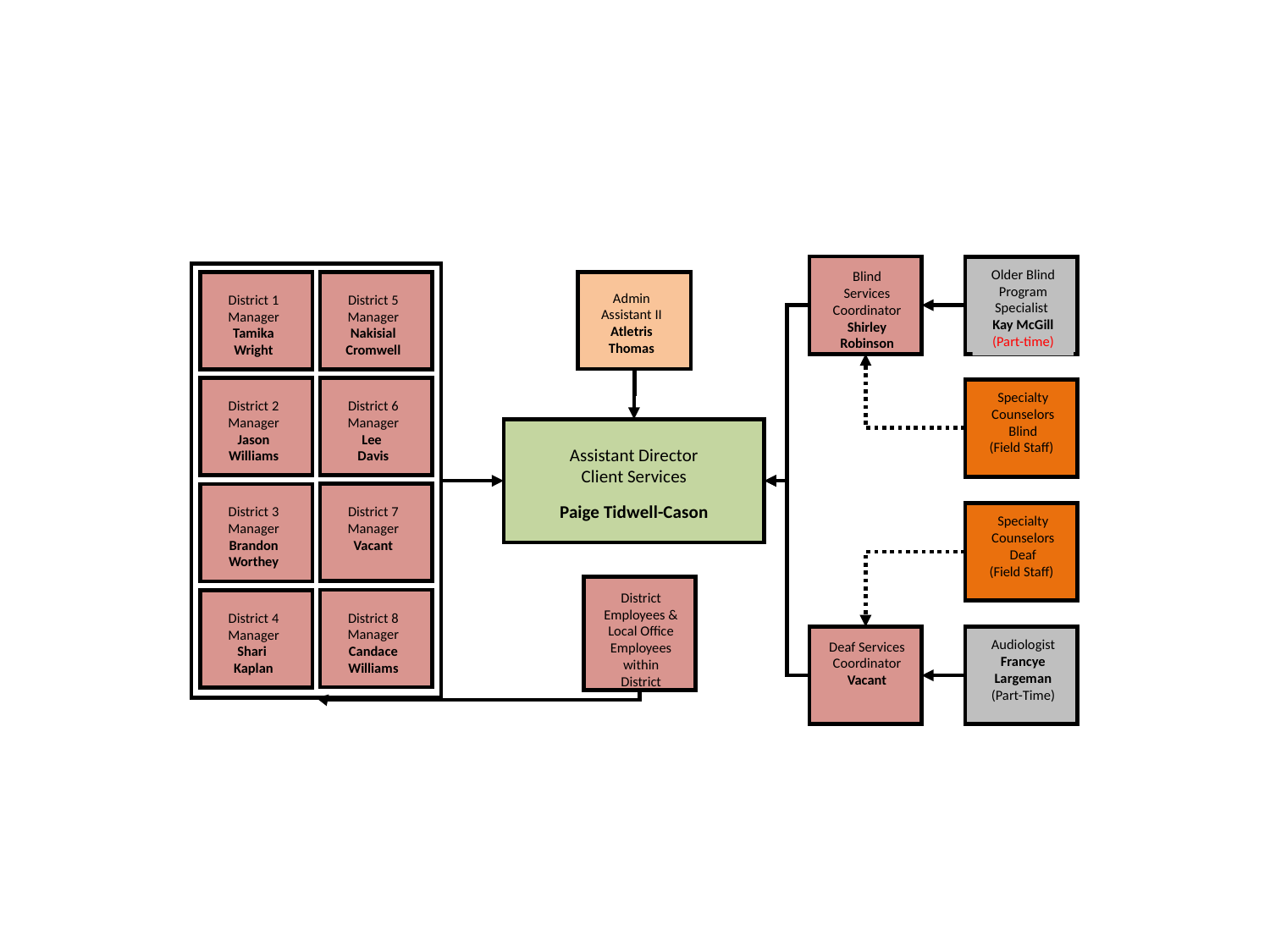

Blind Services Coordinator
Shirley Robinson

Older Blind Program Specialist
Kay McGill
(Part-time)

District 1
Manager
Tamika Wright

District 5
Manager
Nakisial
Cromwell

District 6
Manager
Lee
Davis

District 2
Manager
Jason Williams

District 7
Manager
Vacant

District 3
Manager
Brandon Worthey

District 8
Manager
Candace Williams

District 4
Manager
Shari
Kaplan

Admin Assistant II
Atletris Thomas

Specialty Counselors
Blind
(Field Staff)

Assistant Director
Client Services

Paige Tidwell-Cason

Specialty Counselors
Deaf
(Field Staff)

District Employees & Local Office Employees within District

Deaf Services Coordinator
Vacant

Audiologist
Francye Largeman
(Part-Time)